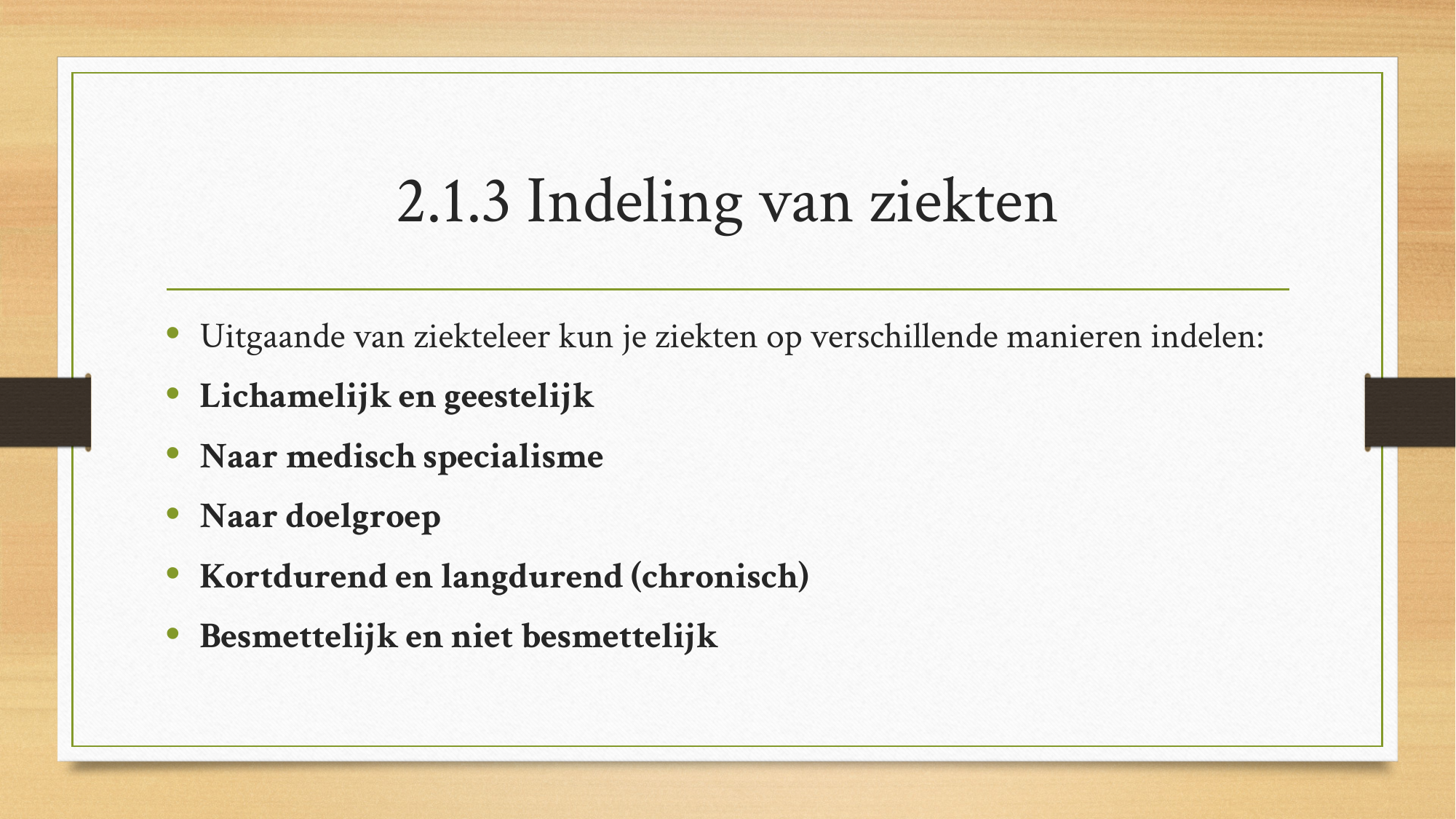

# 2.1.3 Indeling van ziekten
Uitgaande van ziekteleer kun je ziekten op verschillende manieren indelen:
Lichamelijk en geestelijk
Naar medisch specialisme
Naar doelgroep
Kortdurend en langdurend (chronisch)
Besmettelijk en niet besmettelijk